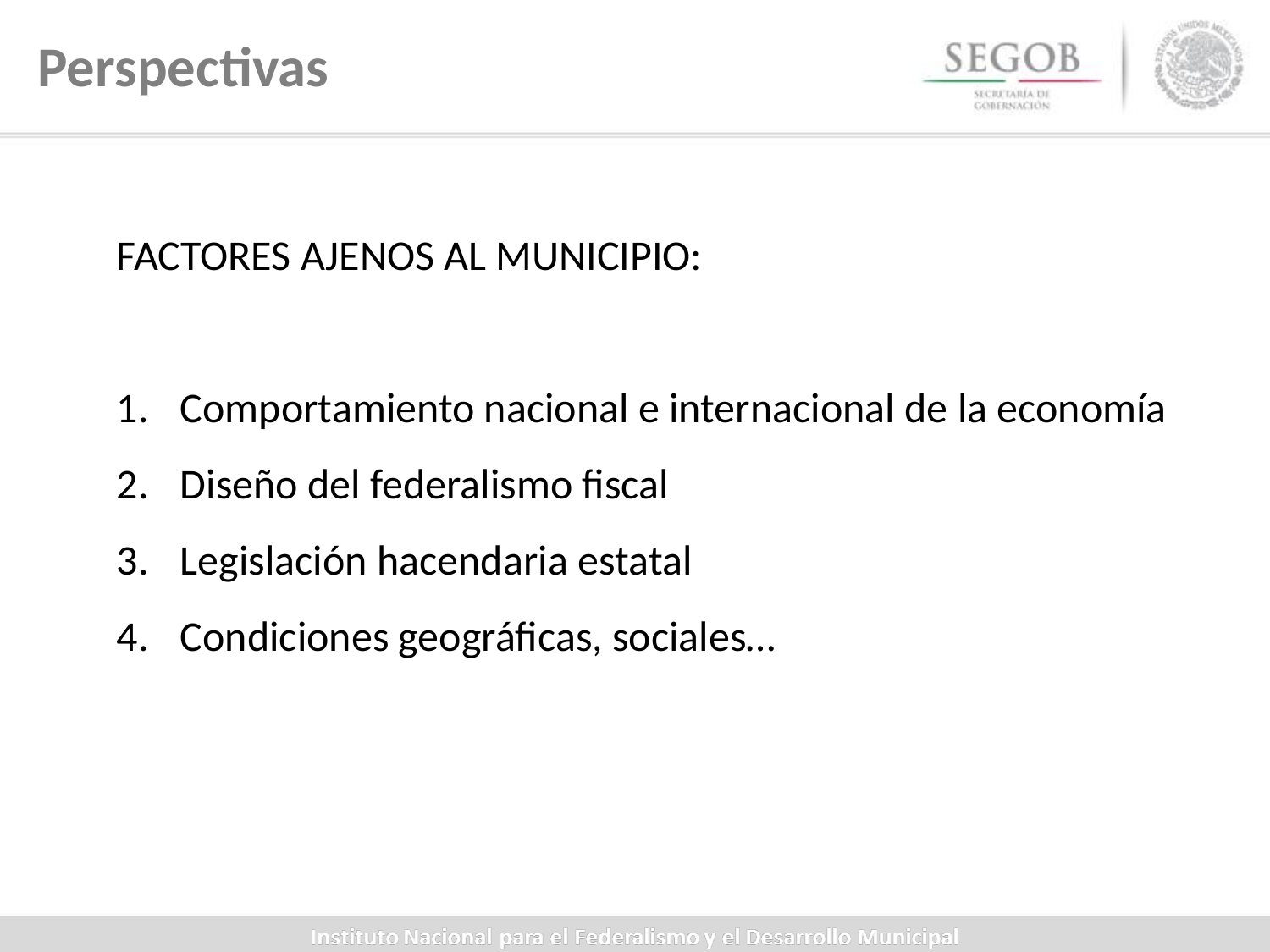

Perspectivas
FACTORES AJENOS AL MUNICIPIO:

Comportamiento nacional e internacional de la economía
Diseño del federalismo fiscal
Legislación hacendaria estatal
Condiciones geográficas, sociales…